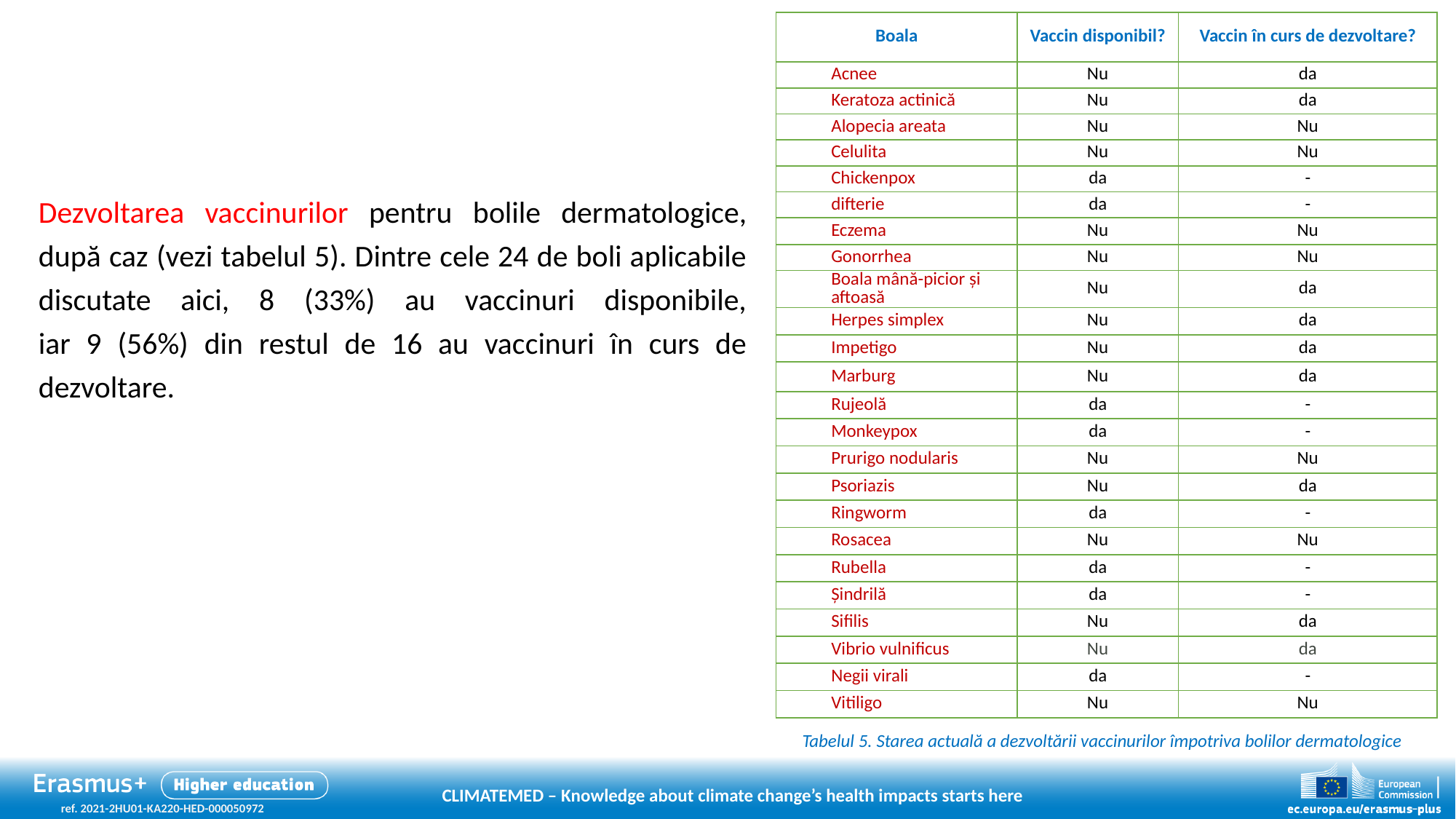

| Boala | Vaccin disponibil? | Vaccin în curs de dezvoltare? |
| --- | --- | --- |
| Acnee | Nu | da |
| Keratoza actinică | Nu | da |
| Alopecia areata | Nu | Nu |
| Celulita | Nu | Nu |
| Chickenpox | da | - |
| difterie | da | - |
| Eczema | Nu | Nu |
| Gonorrhea | Nu | Nu |
| Boala mână-picior și aftoasă | Nu | da |
| Herpes simplex | Nu | da |
| Impetigo | Nu | da |
| Marburg | Nu | da |
| Rujeolă | da | - |
| Monkeypox | da | - |
| Prurigo nodularis | Nu | Nu |
| Psoriazis | Nu | da |
| Ringworm | da | - |
| Rosacea | Nu | Nu |
| Rubella | da | - |
| Șindrilă | da | - |
| Sifilis | Nu | da |
| Vibrio vulnificus | Nu | da |
| Negii virali | da | - |
| Vitiligo | Nu | Nu |
Dezvoltarea vaccinurilor pentru bolile dermatologice, după caz (vezi tabelul 5). Dintre cele 24 de boli aplicabile discutate aici, 8 (33%) au vaccinuri disponibile,
iar 9 (56%) din restul de 16 au vaccinuri în curs de dezvoltare.

Tabelul 5. Starea actuală a dezvoltării vaccinurilor împotriva bolilor dermatologice